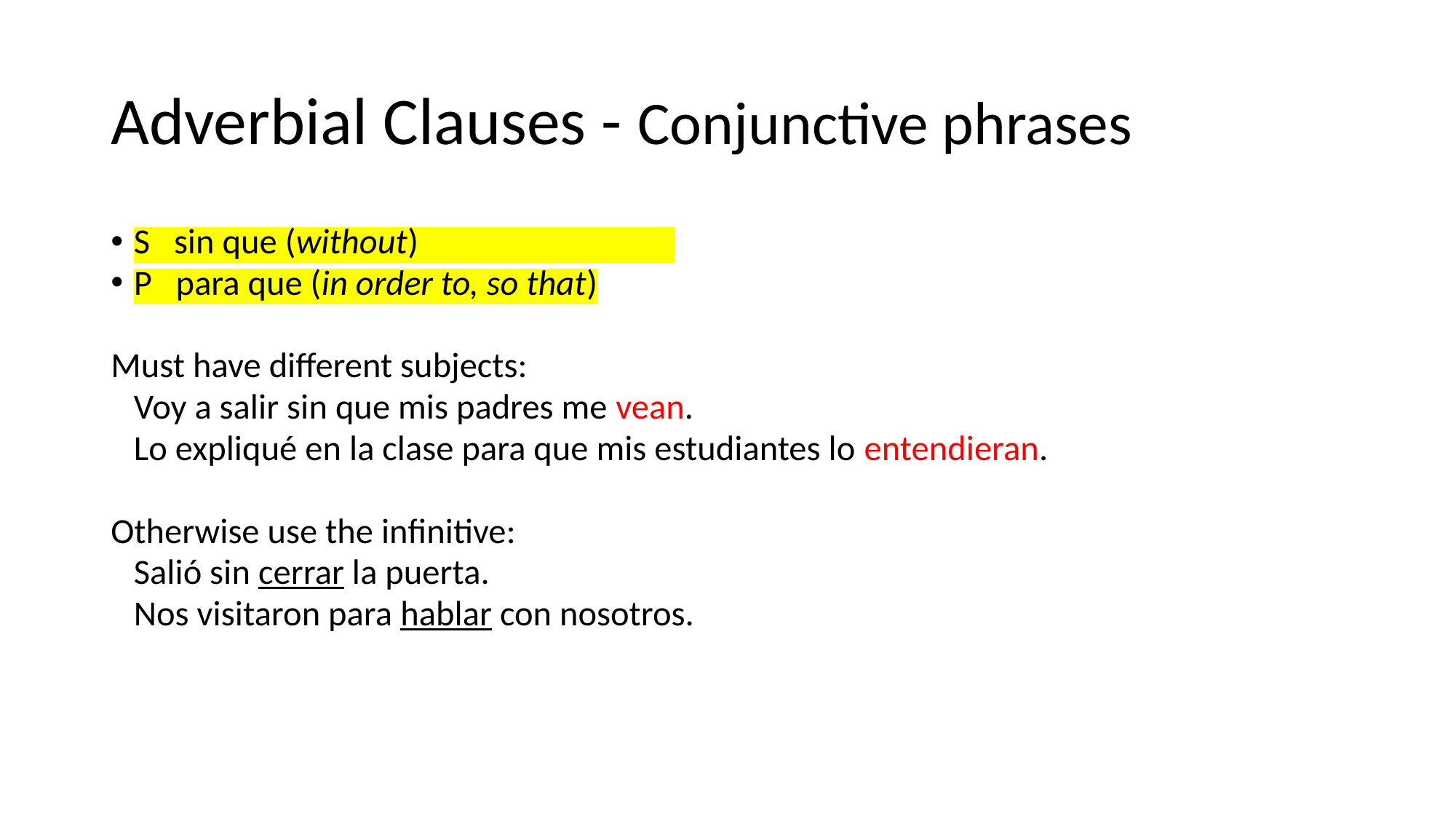

# Adverbial Clauses - Conjunctive phrases
S   sin que (without)
P   para que (in order to, so that)

Must have different subjects:
	Voy a salir sin que mis padres me vean.
	Lo expliqué en la clase para que mis estudiantes lo entendieran.

Otherwise use the infinitive:
	Salió sin cerrar la puerta.
	Nos visitaron para hablar con nosotros.